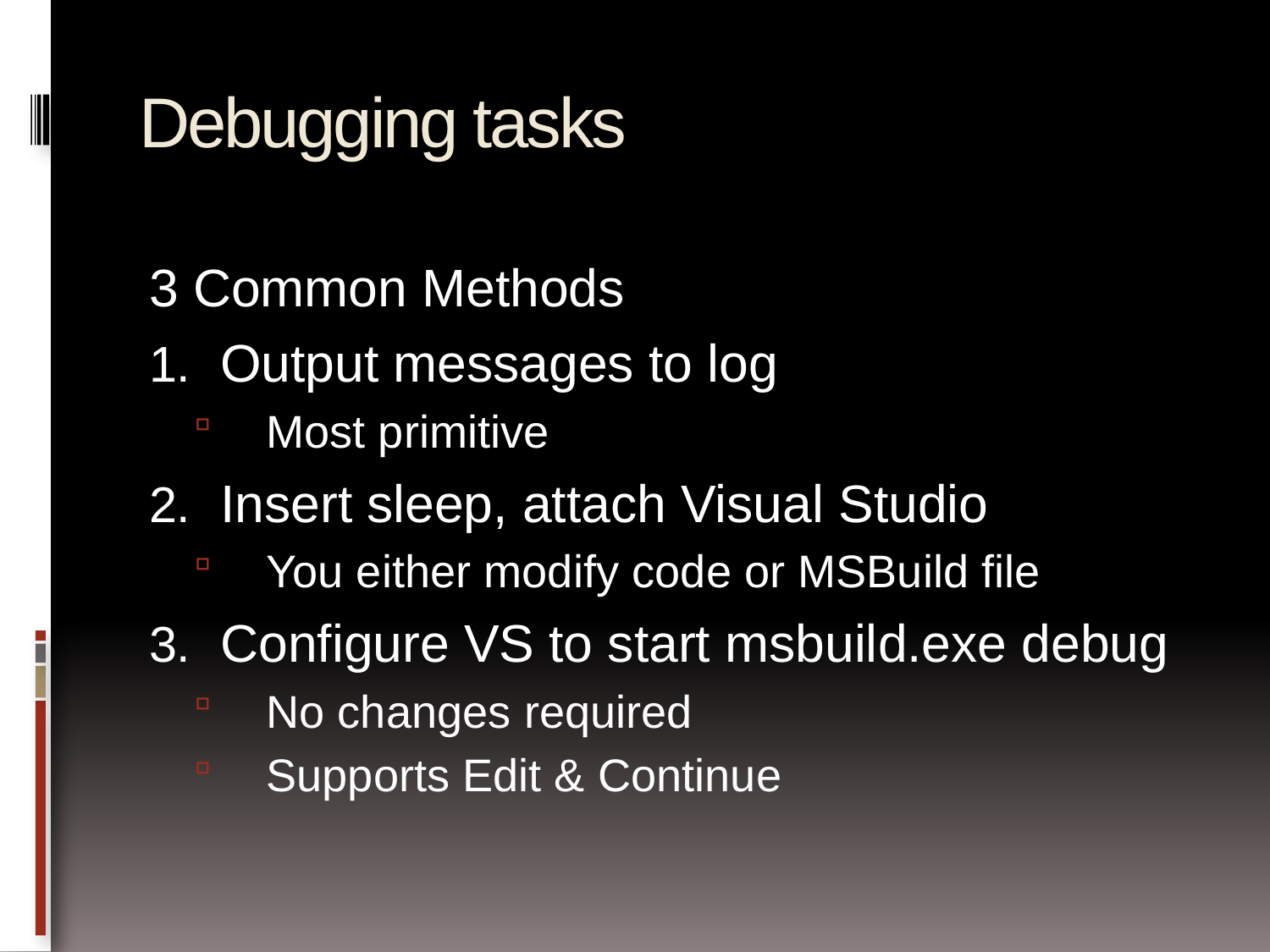

# Debugging tasks
3 Common Methods
Output messages to log
Most primitive
Insert sleep, attach Visual Studio
You either modify code or MSBuild file
Configure VS to start msbuild.exe debug
No changes required
Supports Edit & Continue